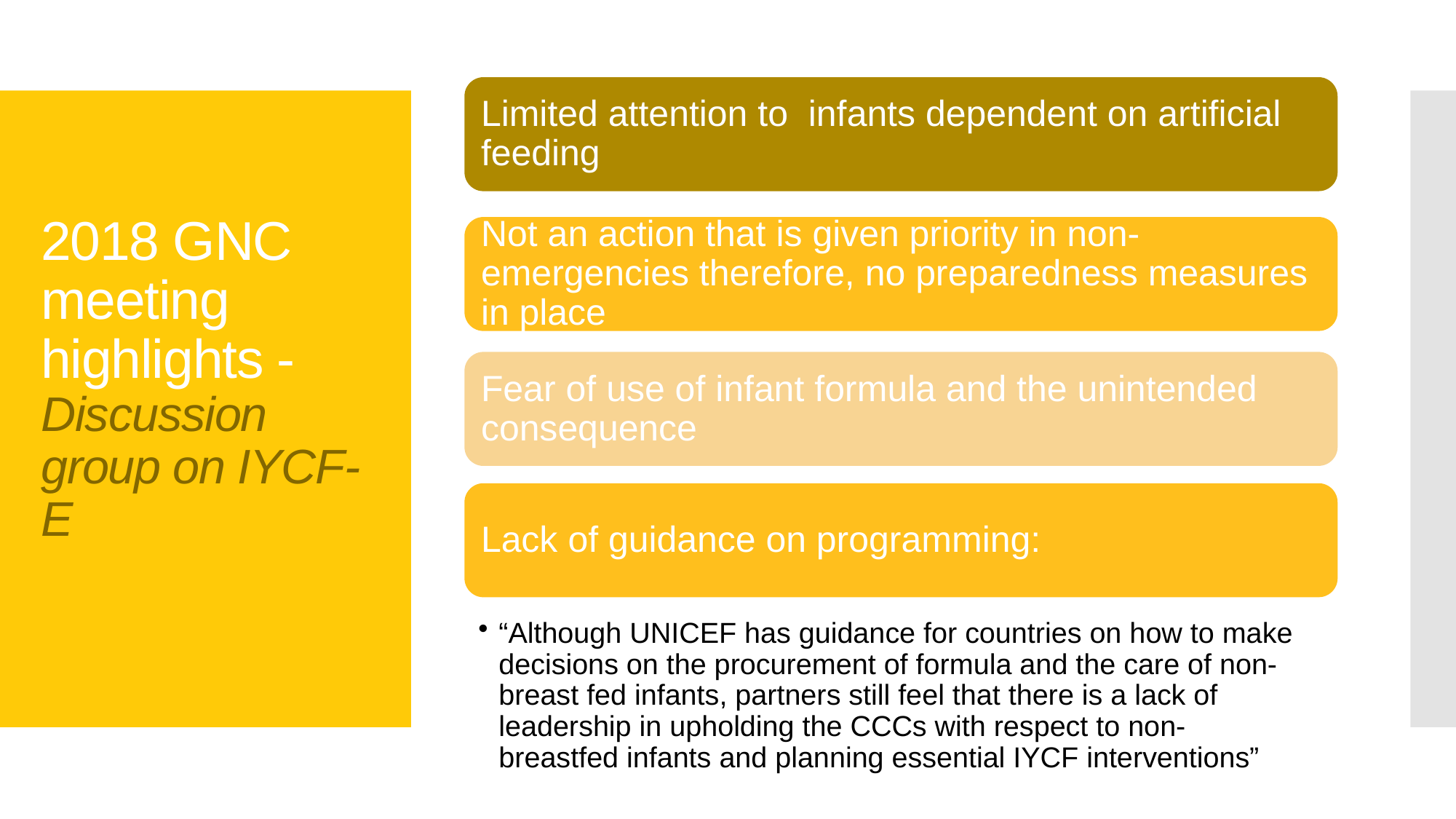

Limited attention to  infants dependent on artificial feeding
# 2018 GNC meeting highlights - Discussion group on IYCF-E

Not an action that is given priority in non-emergencies therefore, no preparedness measures in place

Fear of use of infant formula and the unintended consequence

Lack of guidance on programming:

“Although UNICEF has guidance for countries on how to make decisions on the procurement of formula and the care of non-breast fed infants, partners still feel that there is a lack of leadership in upholding the CCCs with respect to non-breastfed infants and planning essential IYCF interventions”